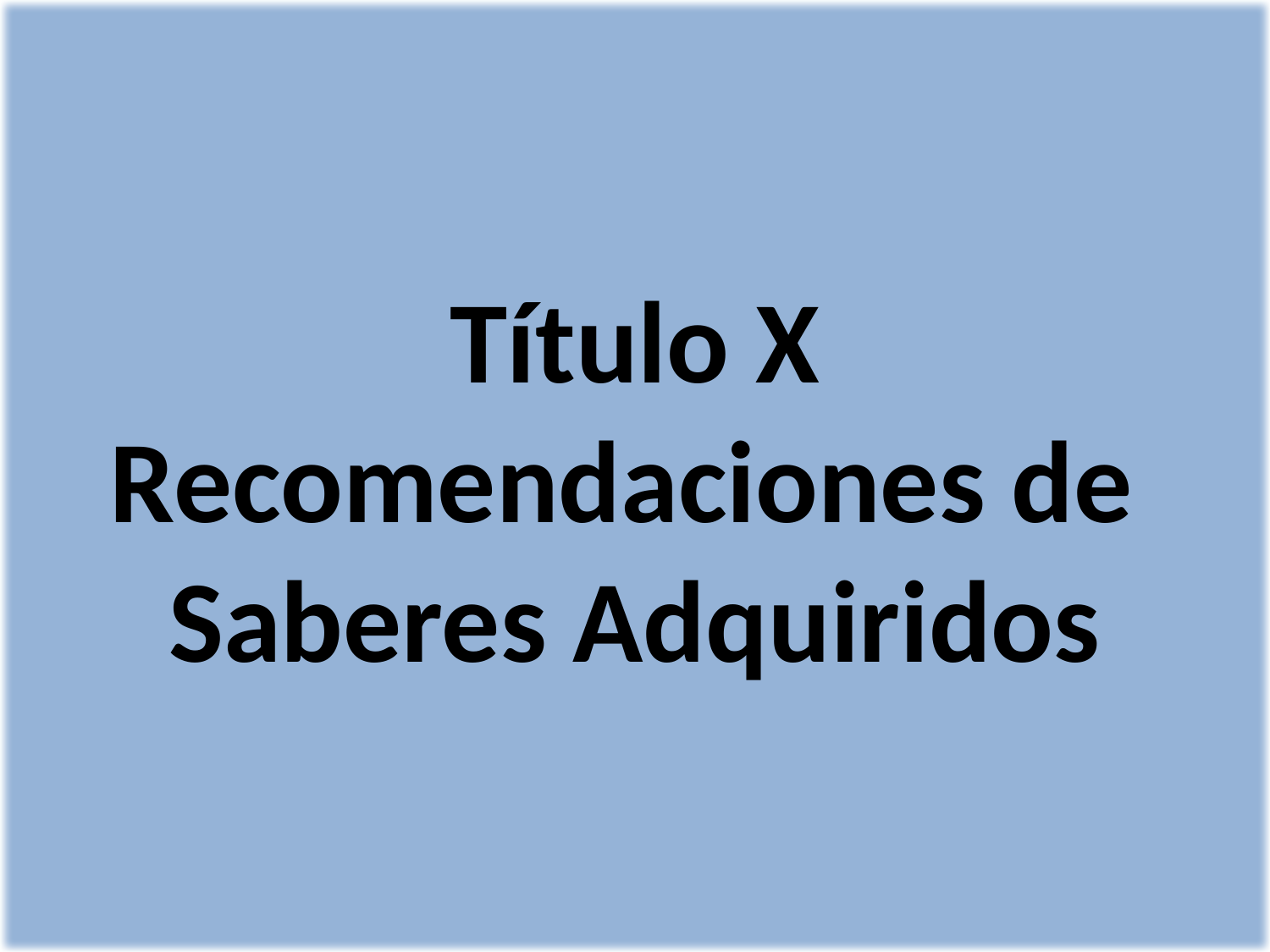

# Título X Recomendaciones de  Saberes Adquiridos